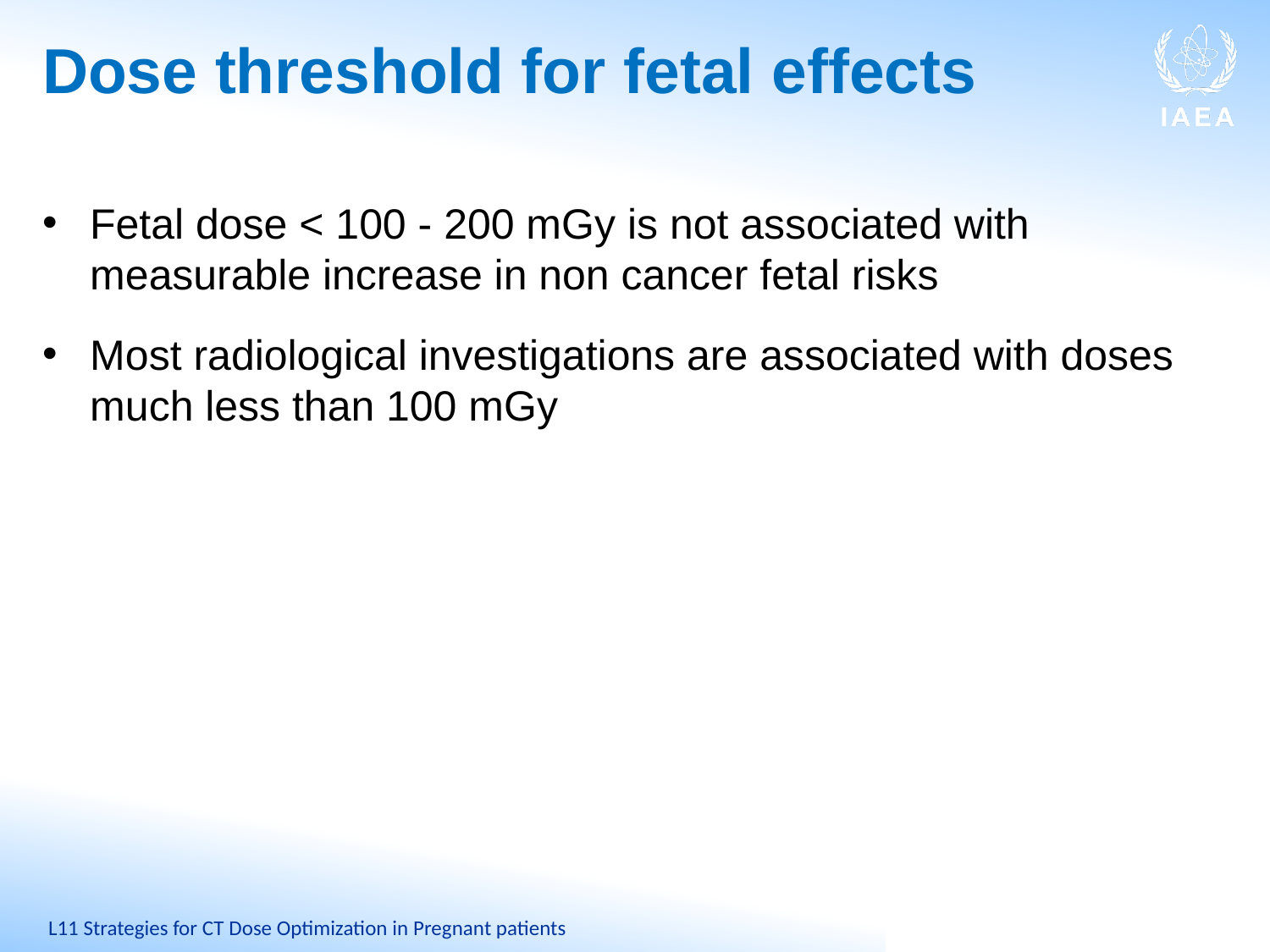

# Dose threshold for fetal effects
Fetal dose < 100 - 200 mGy is not associated with measurable increase in non cancer fetal risks
Most radiological investigations are associated with doses much less than 100 mGy